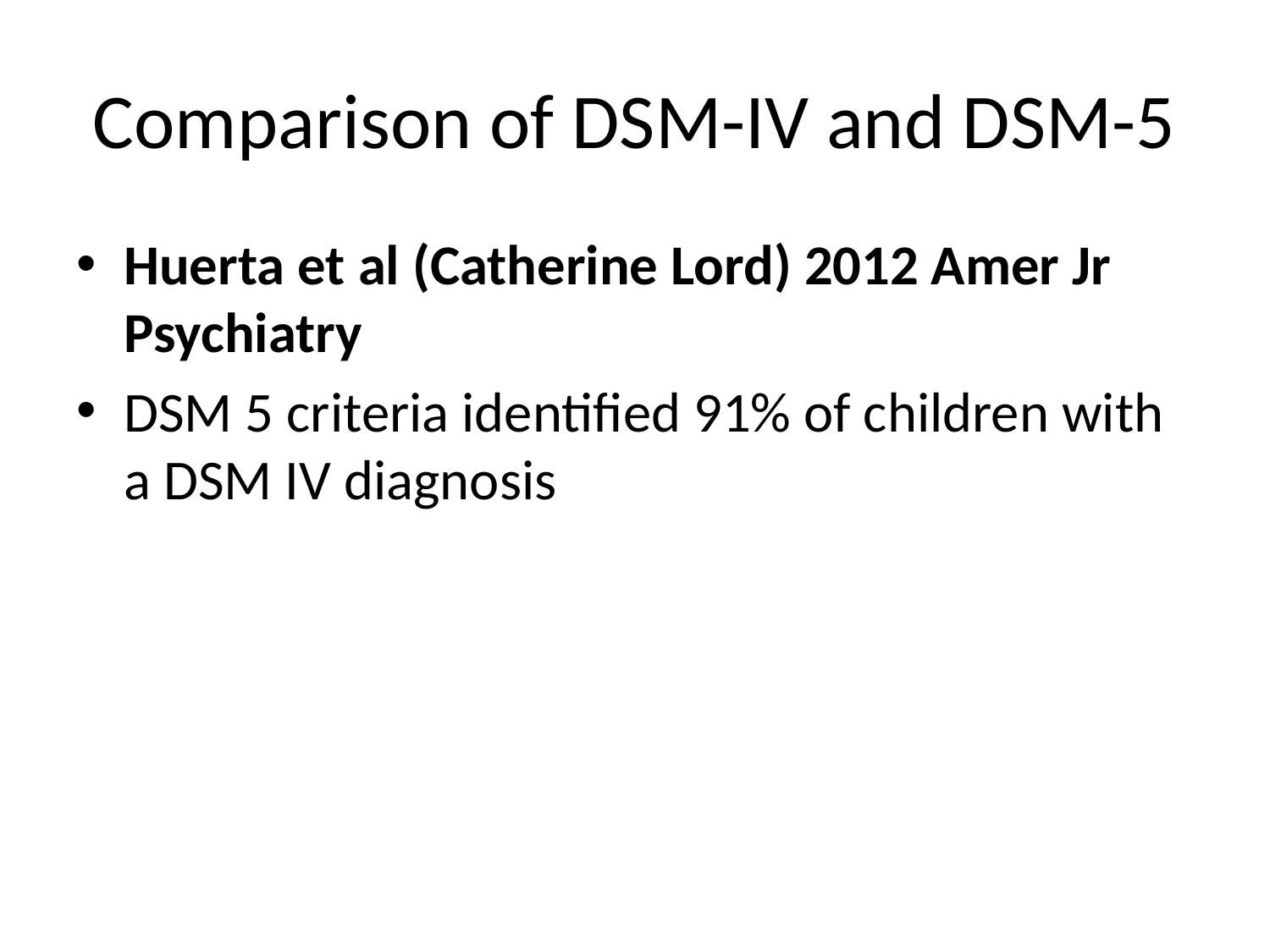

# Comparison of DSM-IV and DSM-5
Huerta et al (Catherine Lord) 2012 Amer Jr Psychiatry
DSM 5 criteria identified 91% of children with a DSM IV diagnosis